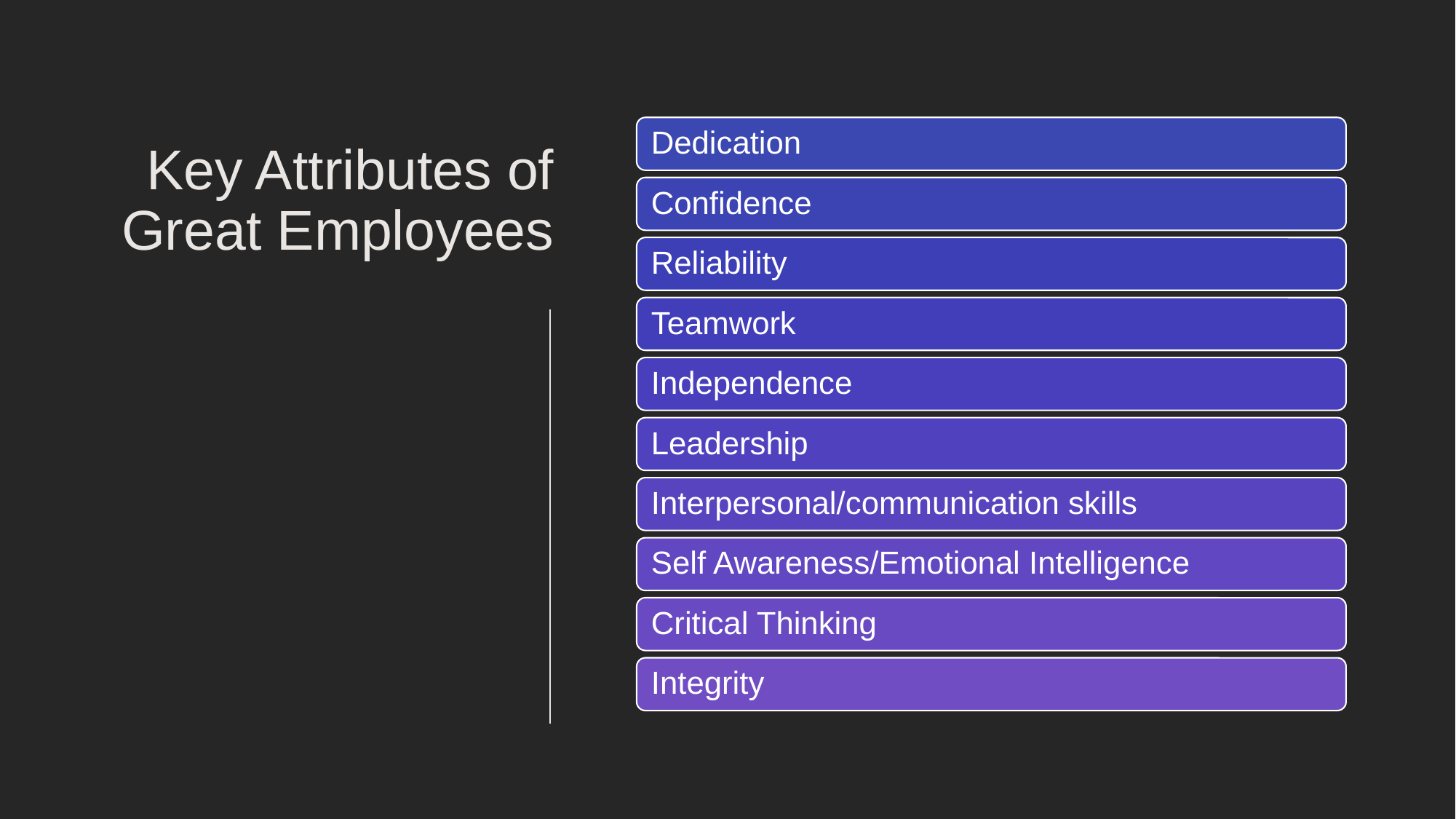

# Key Attributes of Great Employees
Dedication
Confidence
Reliability
Teamwork
Independence
Leadership
Interpersonal/communication skills
Self Awareness/Emotional Intelligence
Critical Thinking
Integrity